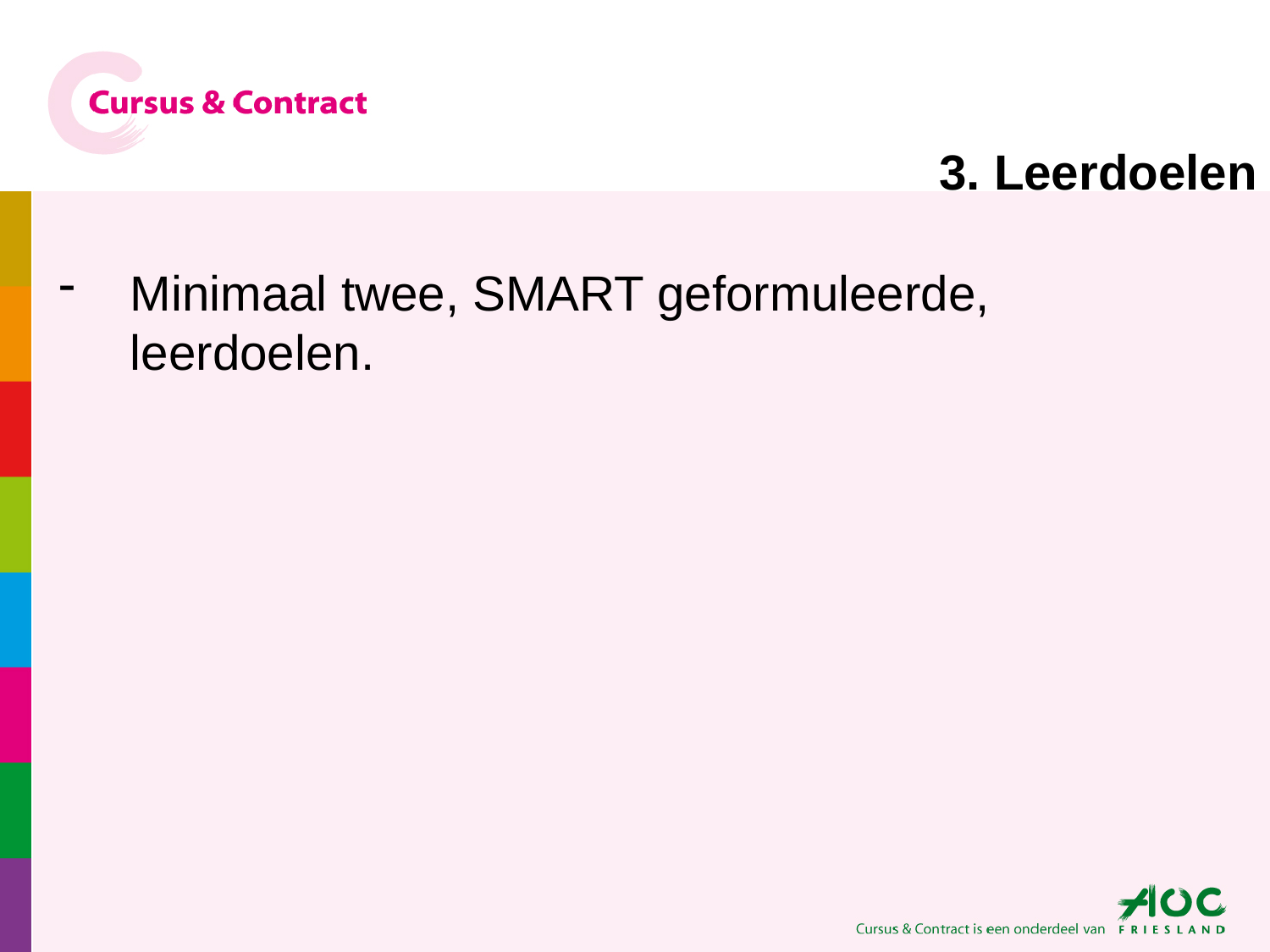

3. Leerdoelen

Minimaal twee, SMART geformuleerde, leerdoelen.